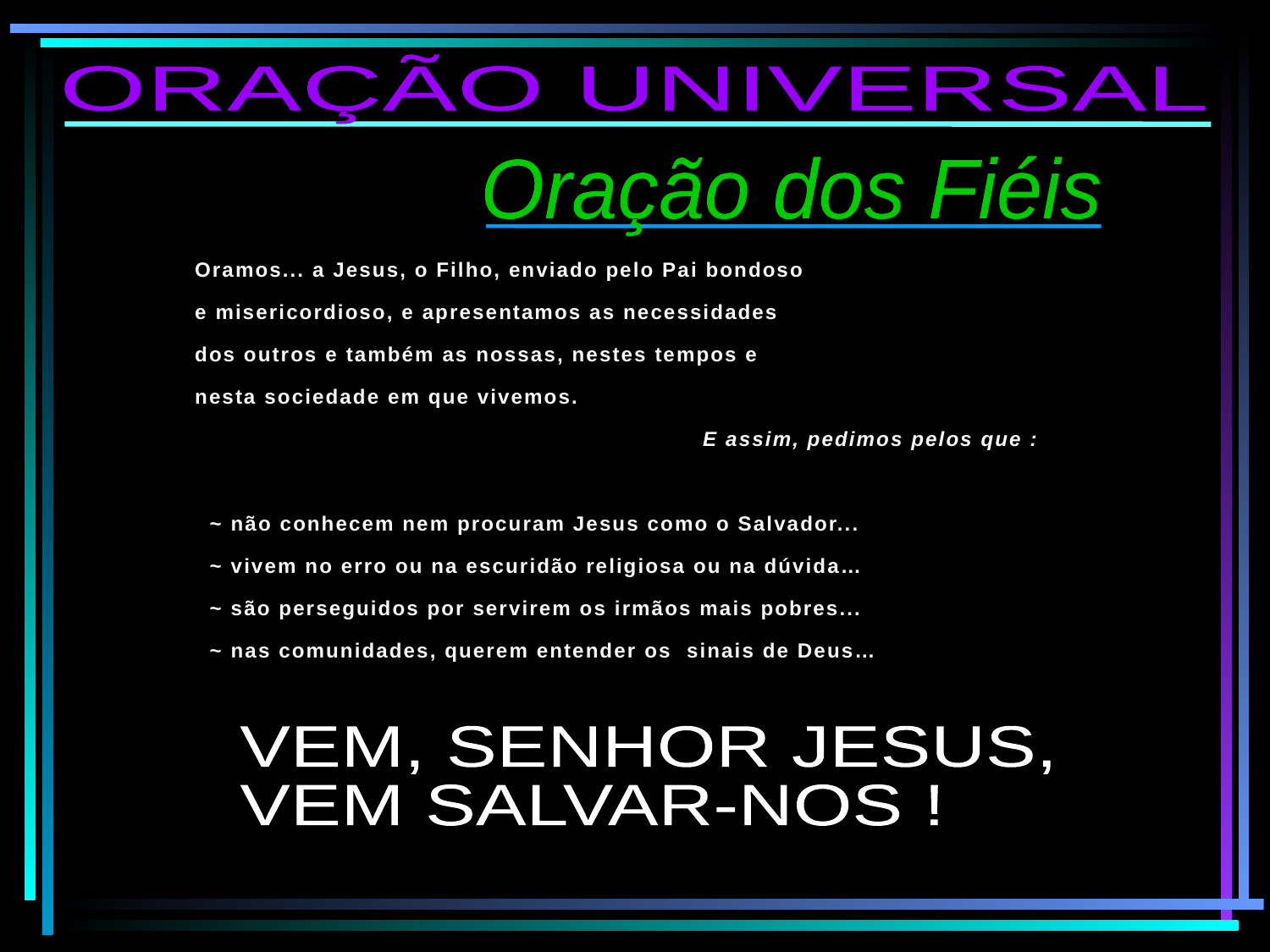

ORAÇÃO UNIVERSAL

Oração dos Fiéis

Oramos... a Jesus, o Filho, enviado pelo Pai bondoso
e misericordioso, e apresentamos as necessidades
dos outros e também as nossas, nestes tempos e
nesta sociedade em que vivemos.
				E assim, pedimos pelos que :

  ~ não conhecem nem procuram Jesus como o Salvador...
  ~ vivem no erro ou na escuridão religiosa ou na dúvida…
  ~ são perseguidos por servirem os irmãos mais pobres...
  ~ nas comunidades, querem entender os  sinais de Deus…
VEM, SENHOR JESUS,
VEM SALVAR-NOS !